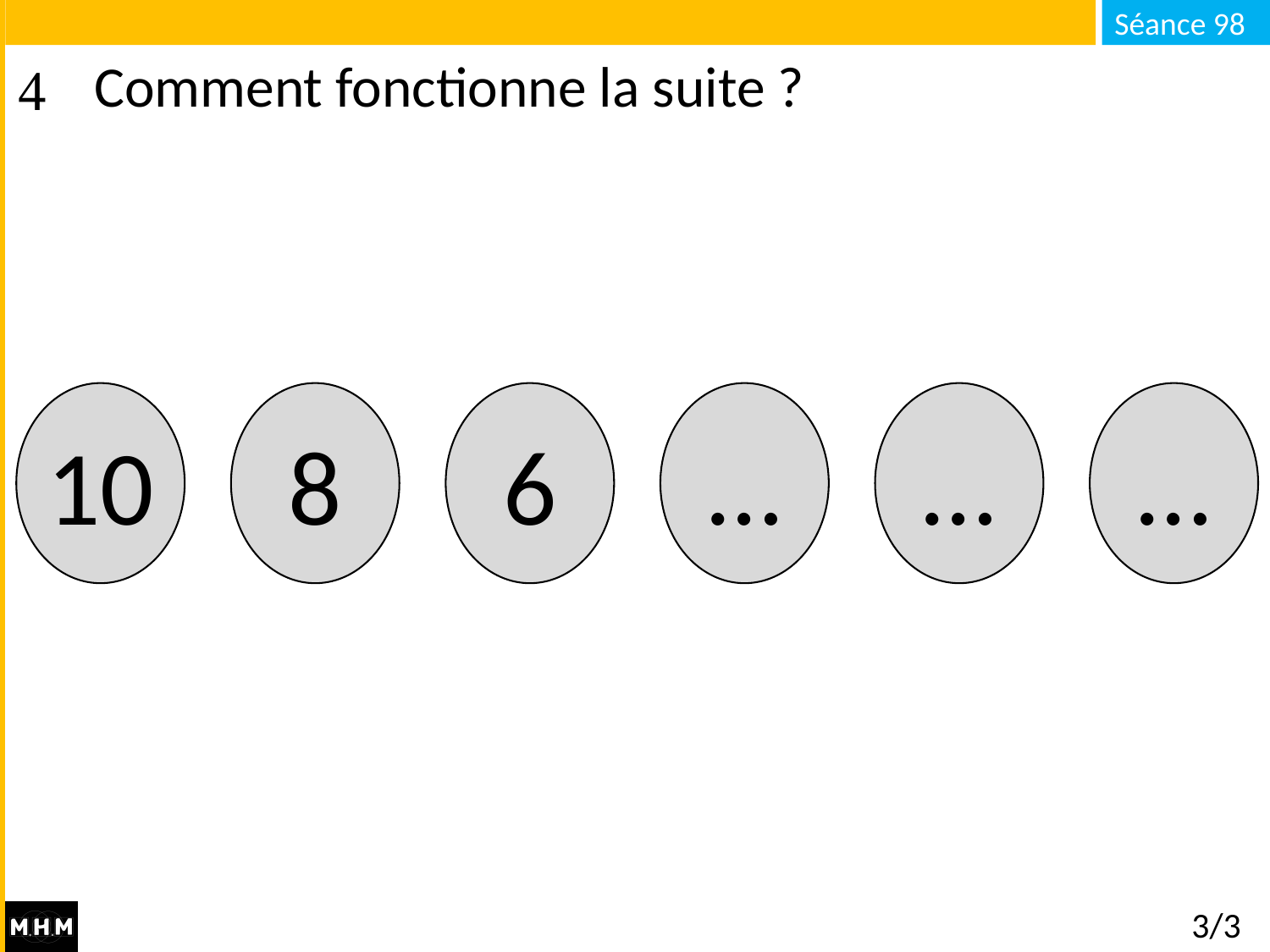

# Comment fonctionne la suite ?
10
8
6
…
…
…
3/3